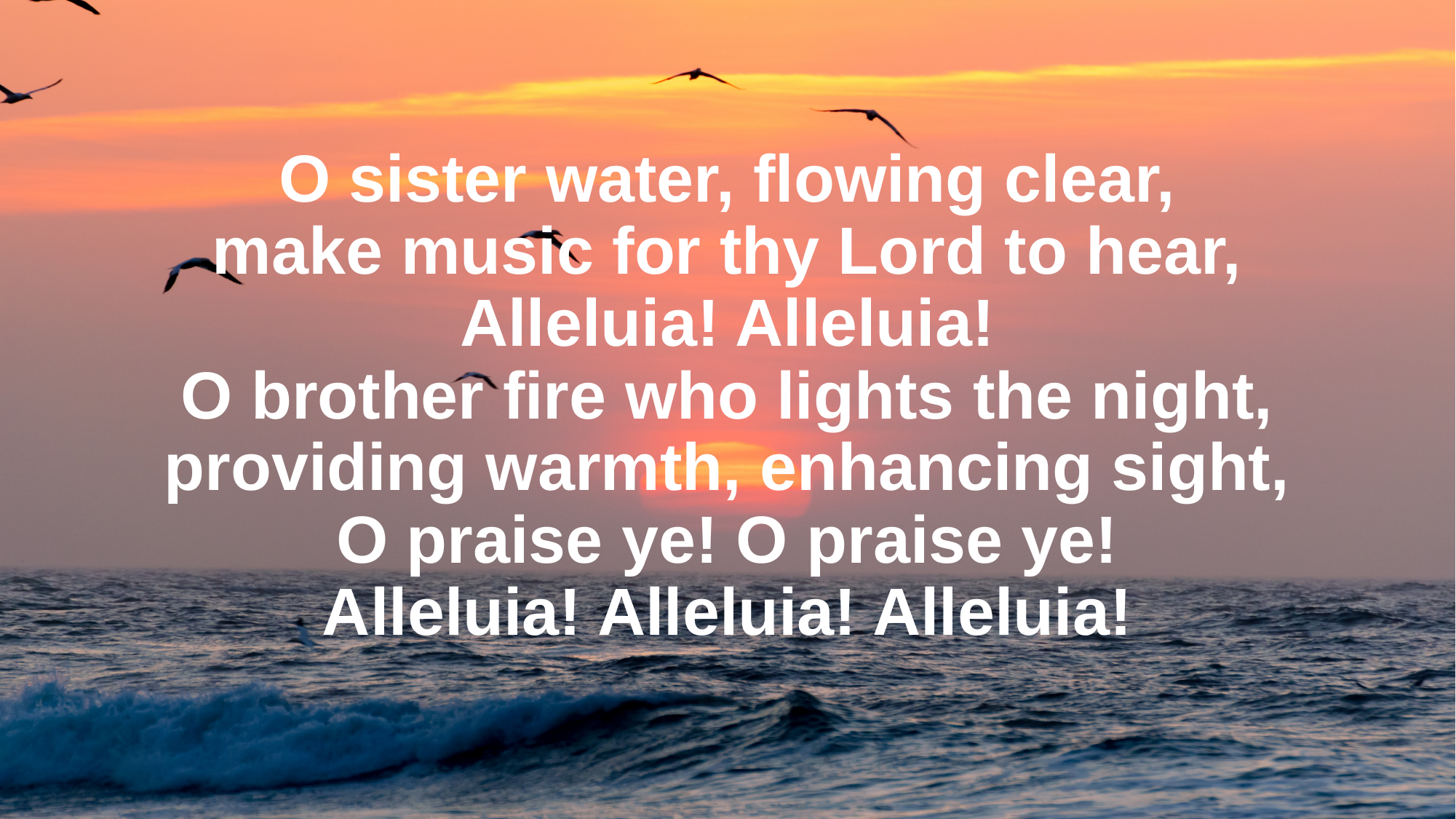

O sister water, flowing clear,
make music for thy Lord to hear,
Alleluia! Alleluia!
O brother fire who lights the night,
providing warmth, enhancing sight,
O praise ye! O praise ye!
Alleluia! Alleluia! Alleluia!